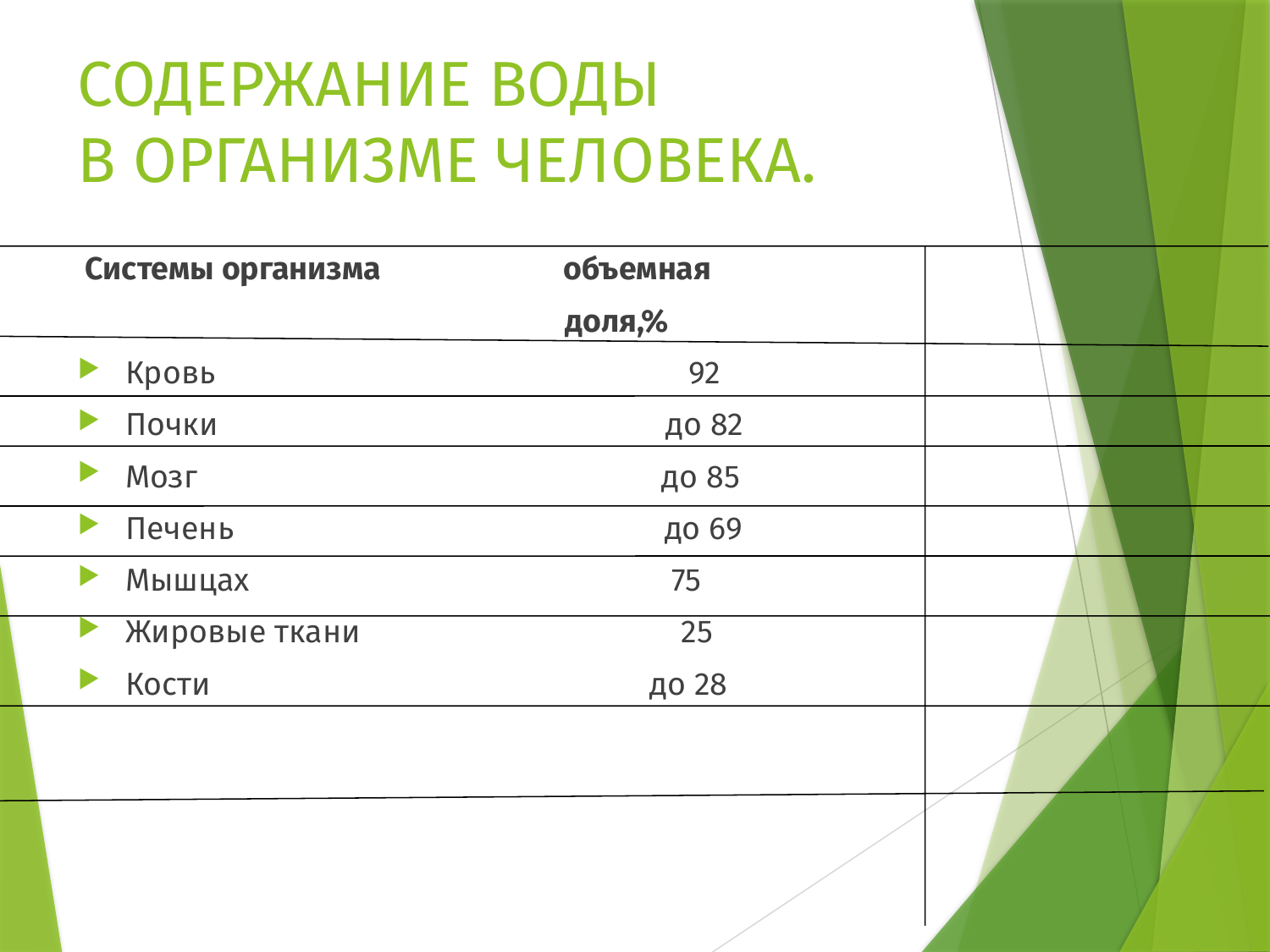

# СОДЕРЖАНИЕ ВОДЫ В ОРГАНИЗМЕ ЧЕЛОВЕКА.

 Системы организма                        объемная
                                                                доля,%
Кровь                                                        92
Почки                                                     до 82
Мозг                                                       до 85
Печень                                                   до 69
Мышцах                                                  75
Жировые ткани                                      25
Кости                                                    до 28